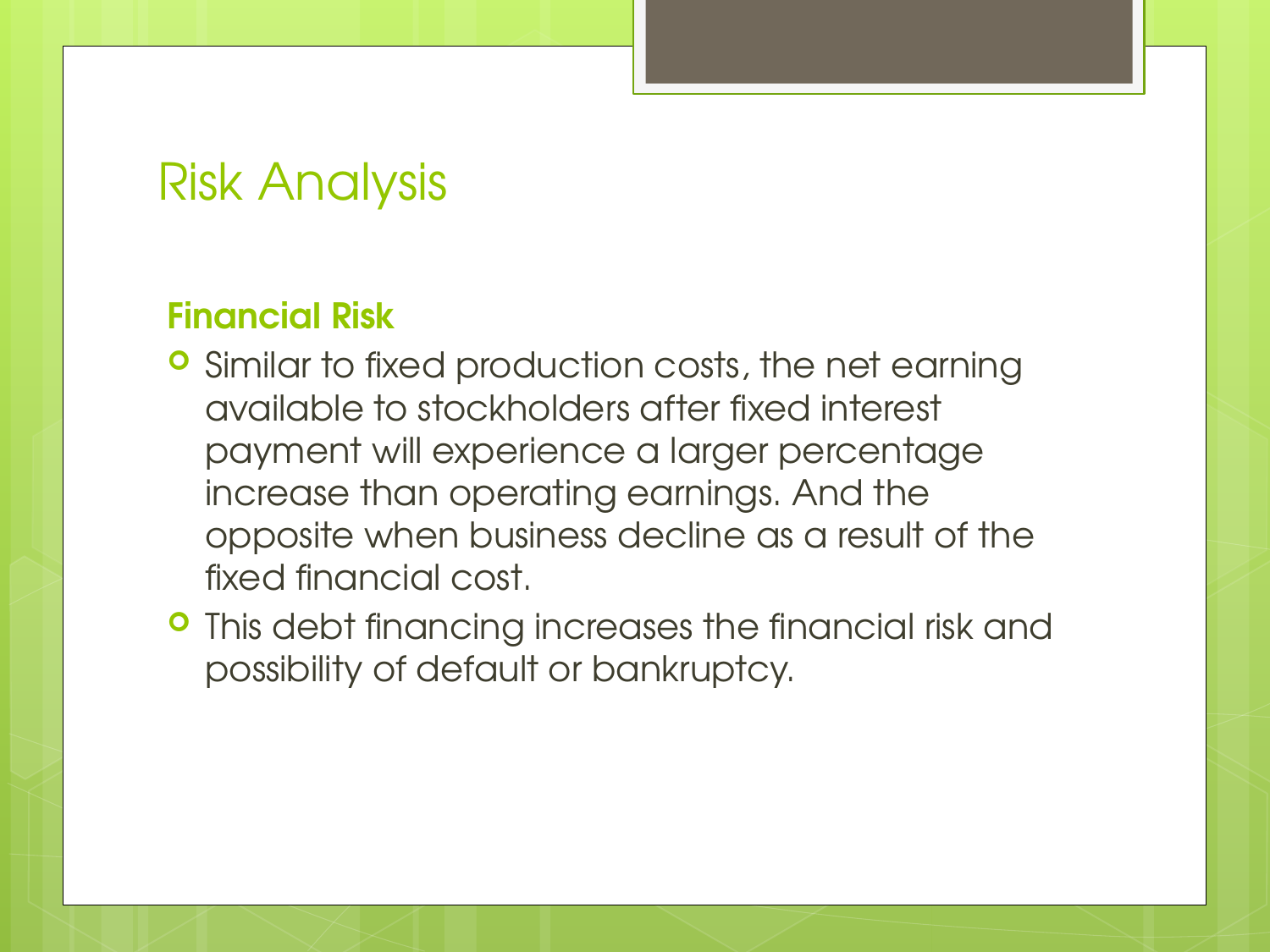

# Risk Analysis
Financial Risk
Similar to fixed production costs, the net earning available to stockholders after fixed interest payment will experience a larger percentage increase than operating earnings. And the opposite when business decline as a result of the fixed financial cost.
This debt financing increases the financial risk and possibility of default or bankruptcy.